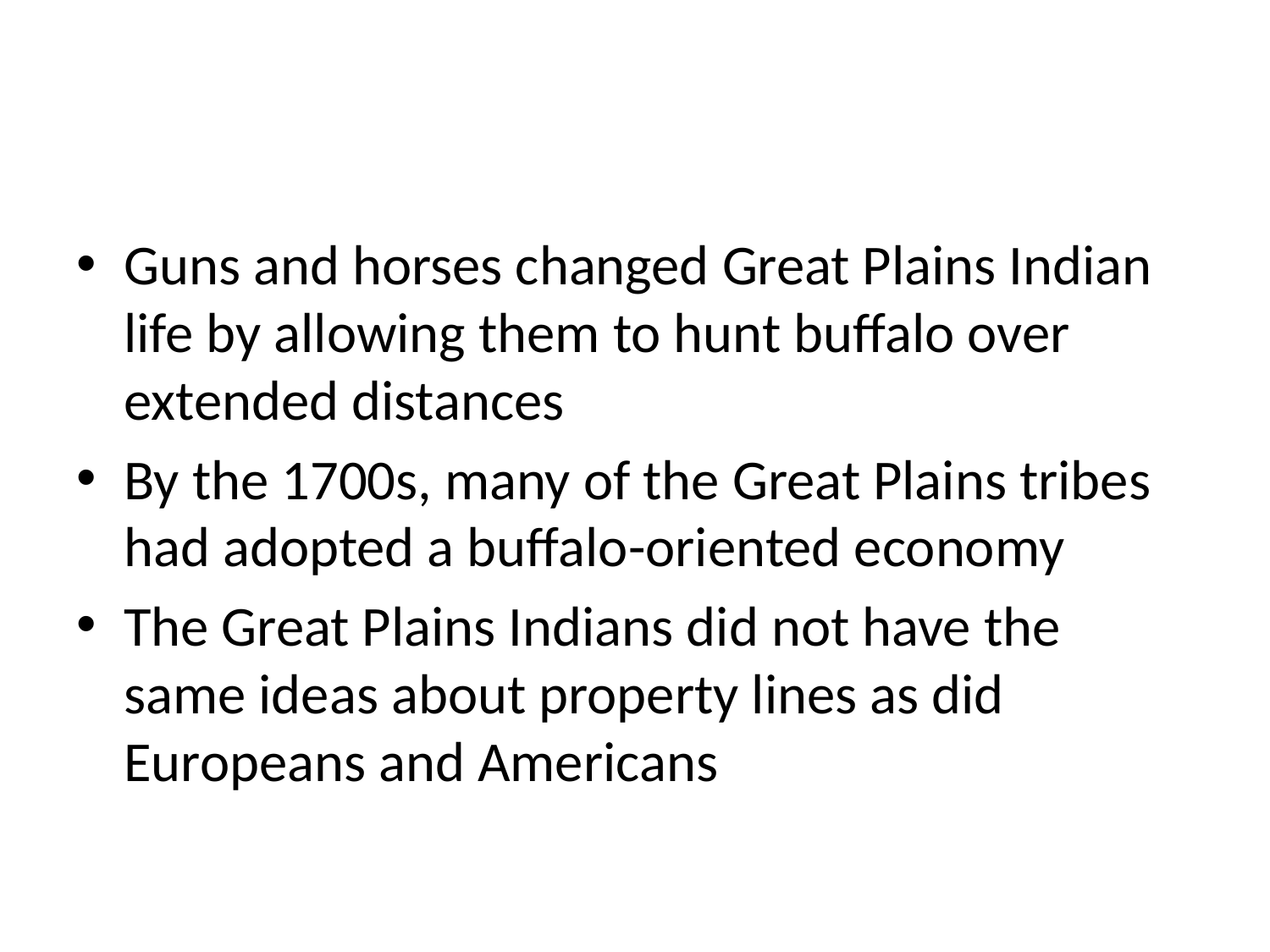

#
Guns and horses changed Great Plains Indian life by allowing them to hunt buffalo over extended distances
By the 1700s, many of the Great Plains tribes had adopted a buffalo-oriented economy
The Great Plains Indians did not have the same ideas about property lines as did Europeans and Americans